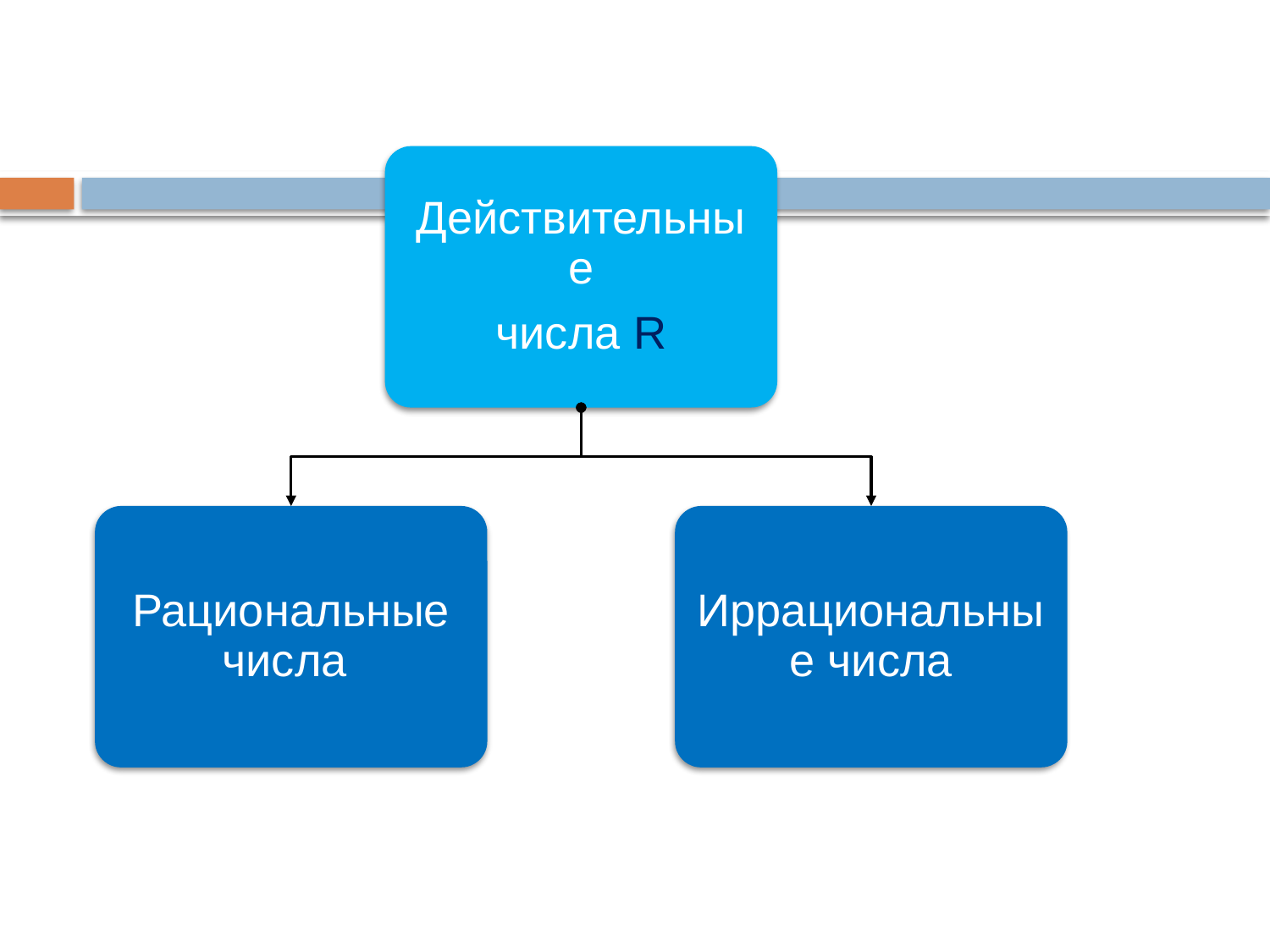

Действительные
числа R
Рациональные числа
Иррациональные числа